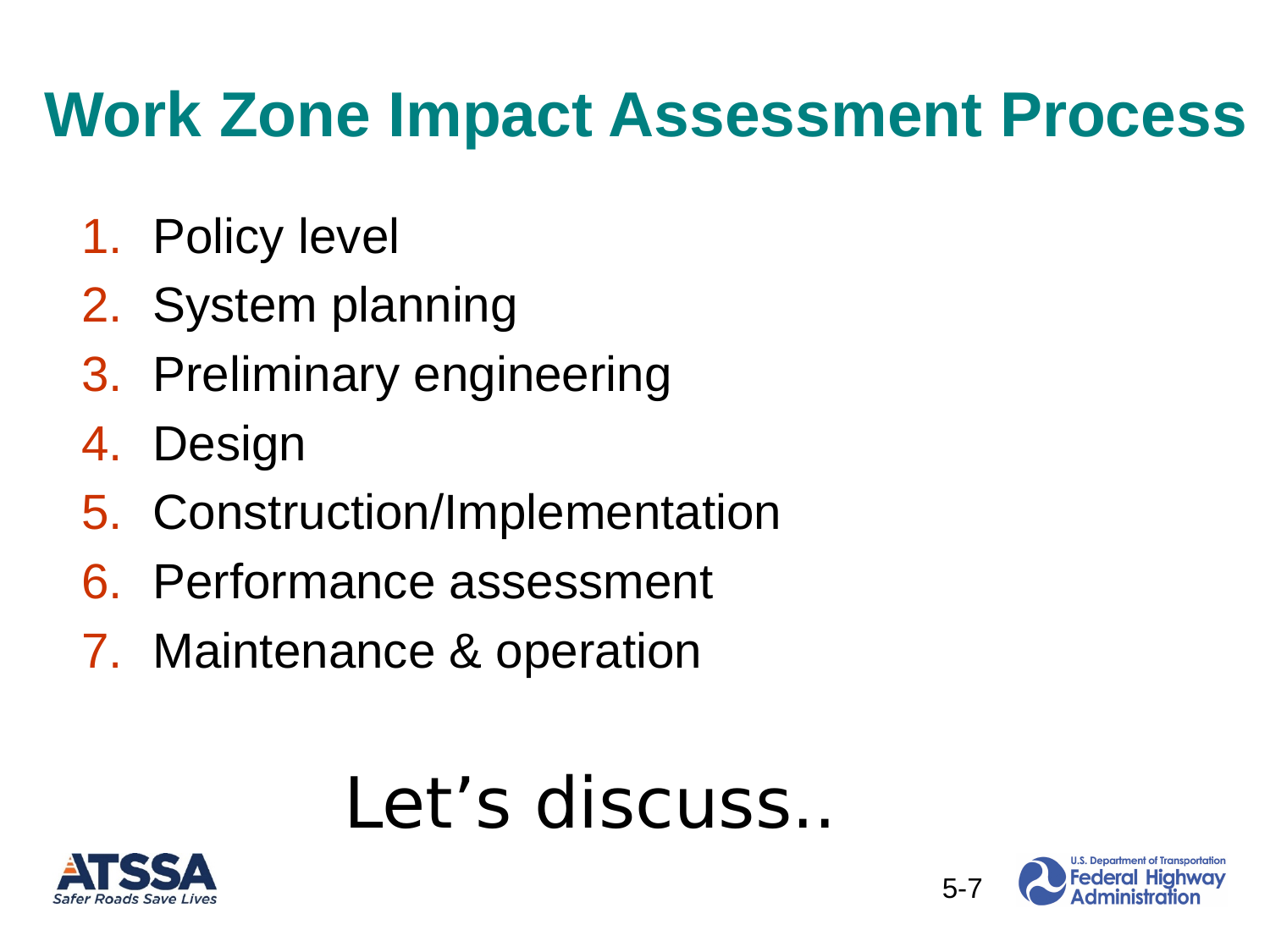

# Work Zone Impact Assessment Process
Policy level
System planning
Preliminary engineering
Design
Construction/Implementation
Performance assessment
Maintenance & operation
Let’s discuss..